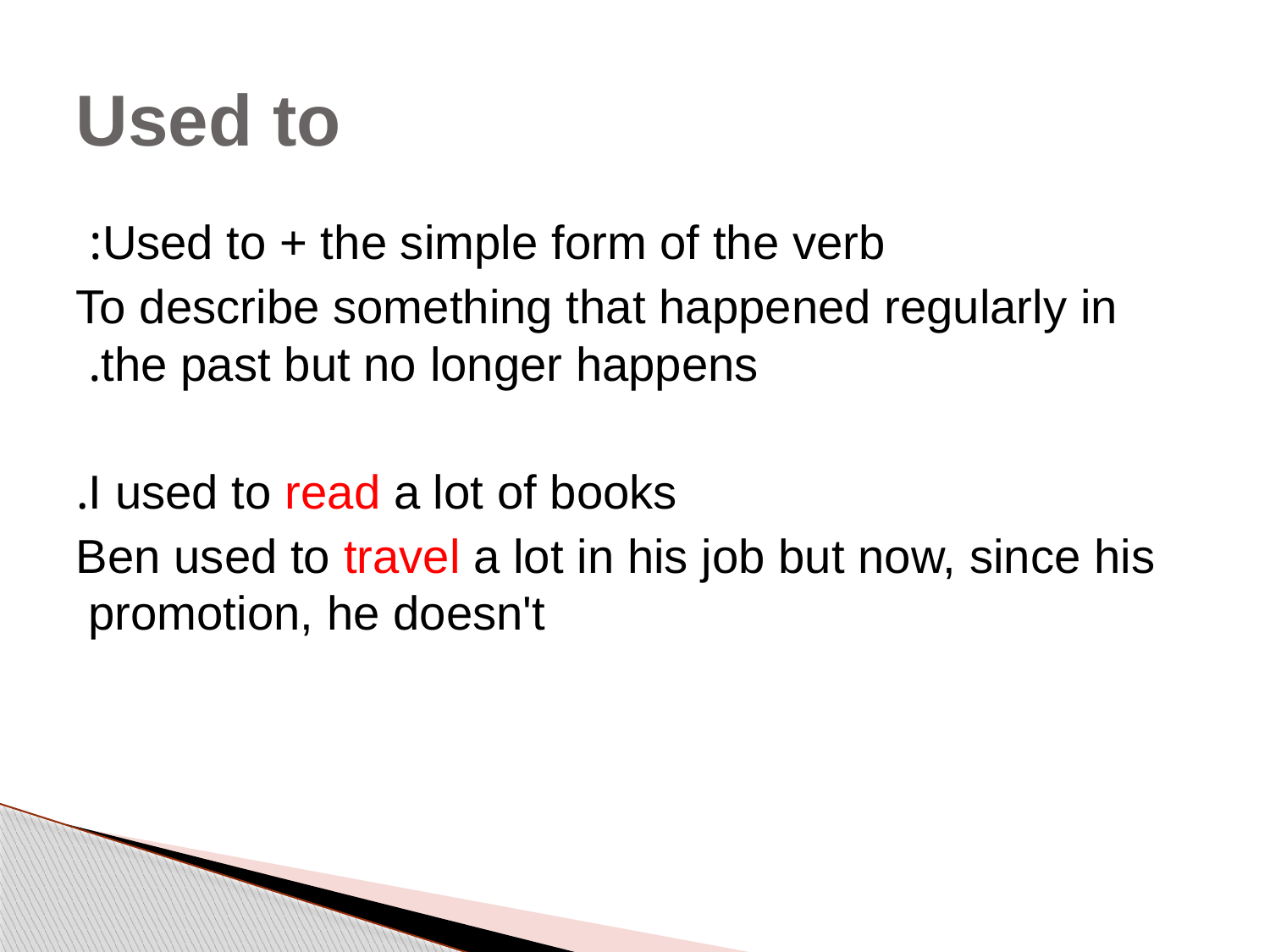

# Used to
Used to + the simple form of the verb:
To describe something that happened regularly in the past but no longer happens.

I used to read a lot of books.
Ben used to travel a lot in his job but now, since his promotion, he doesn't